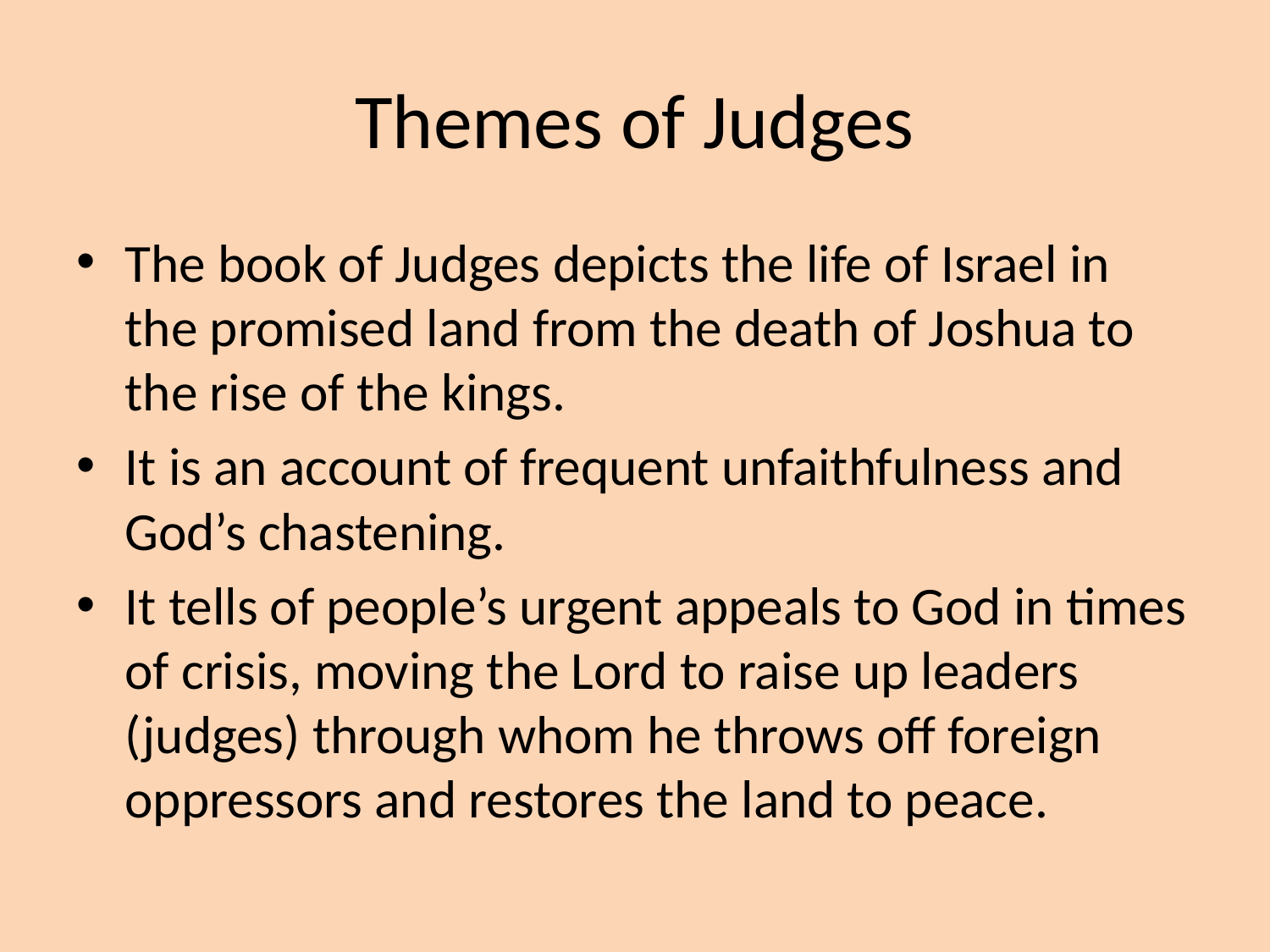

# Themes of Judges
The book of Judges depicts the life of Israel in the promised land from the death of Joshua to the rise of the kings.
It is an account of frequent unfaithfulness and God’s chastening.
It tells of people’s urgent appeals to God in times of crisis, moving the Lord to raise up leaders (judges) through whom he throws off foreign oppressors and restores the land to peace.